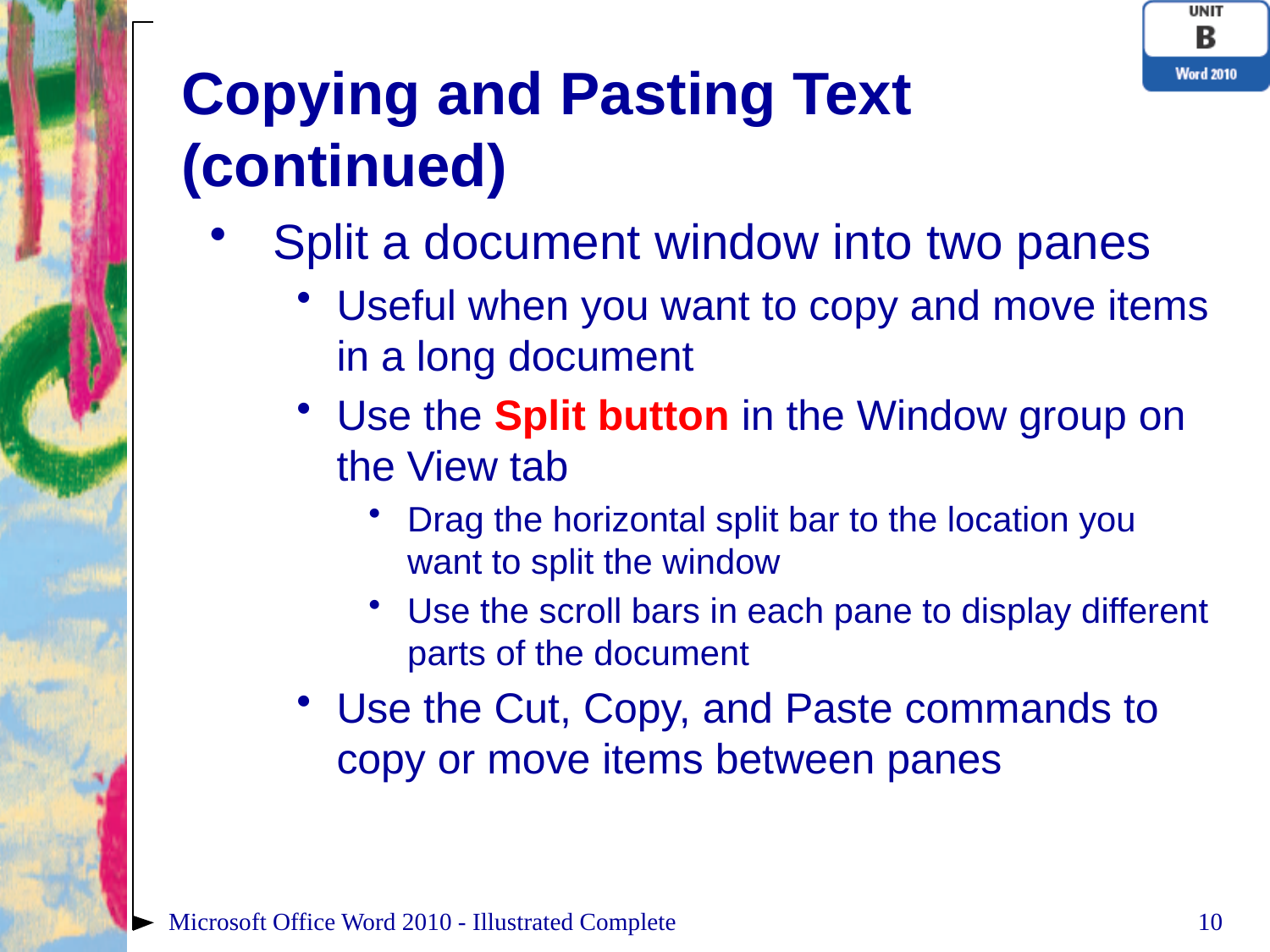

# Copying and Pasting Text (continued)
Split a document window into two panes
Useful when you want to copy and move items in a long document
Use the Split button in the Window group on the View tab
Drag the horizontal split bar to the location you want to split the window
Use the scroll bars in each pane to display different parts of the document
Use the Cut, Copy, and Paste commands to copy or move items between panes
Microsoft Office Word 2010 - Illustrated Complete
10